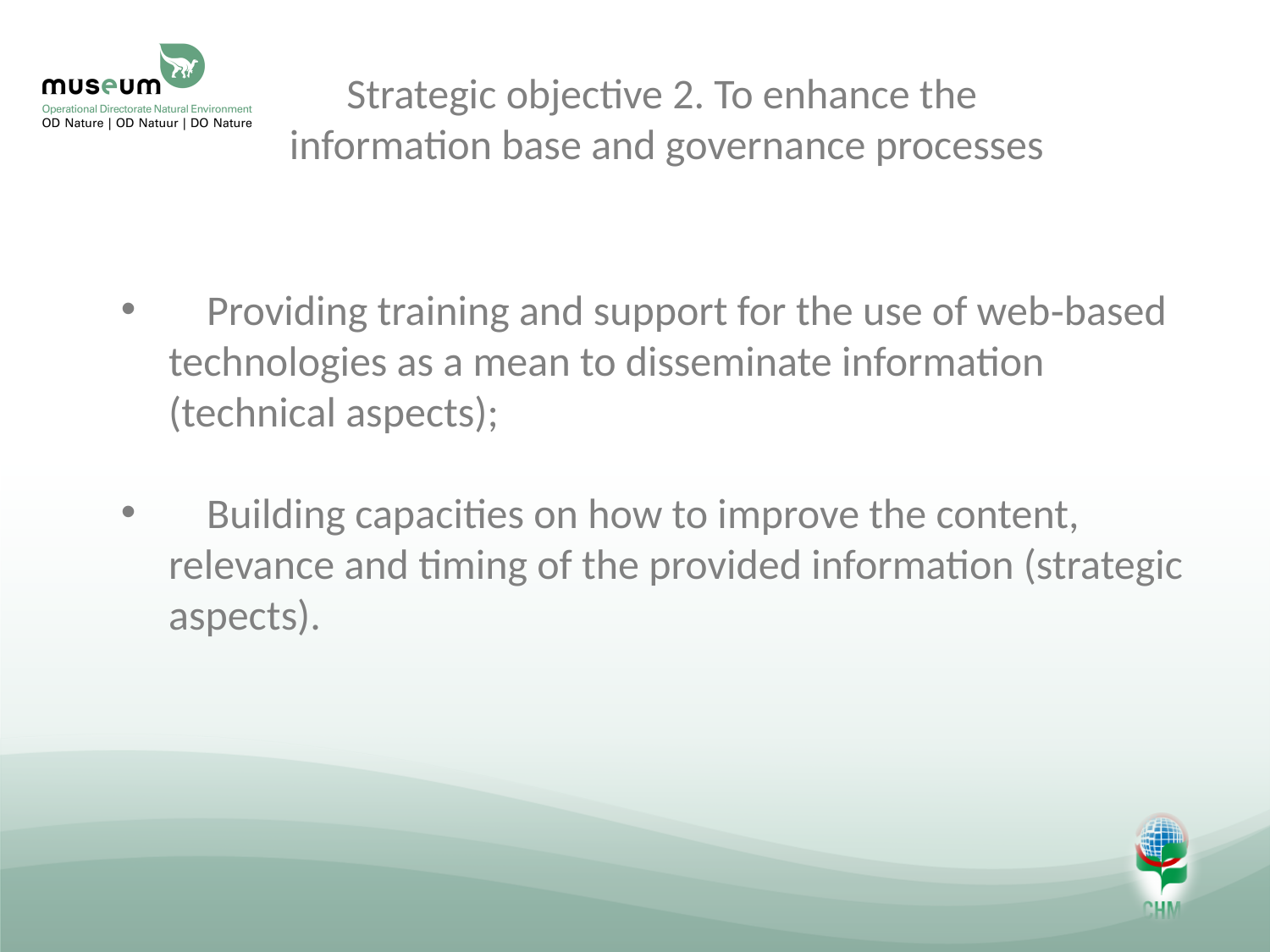

# Strategic objective 2. To enhance the information base and governance processes

    Providing training and support for the use of web‐based technologies as a mean to disseminate information (technical aspects);

    Building capacities on how to improve the content, relevance and timing of the provided information (strategic aspects).